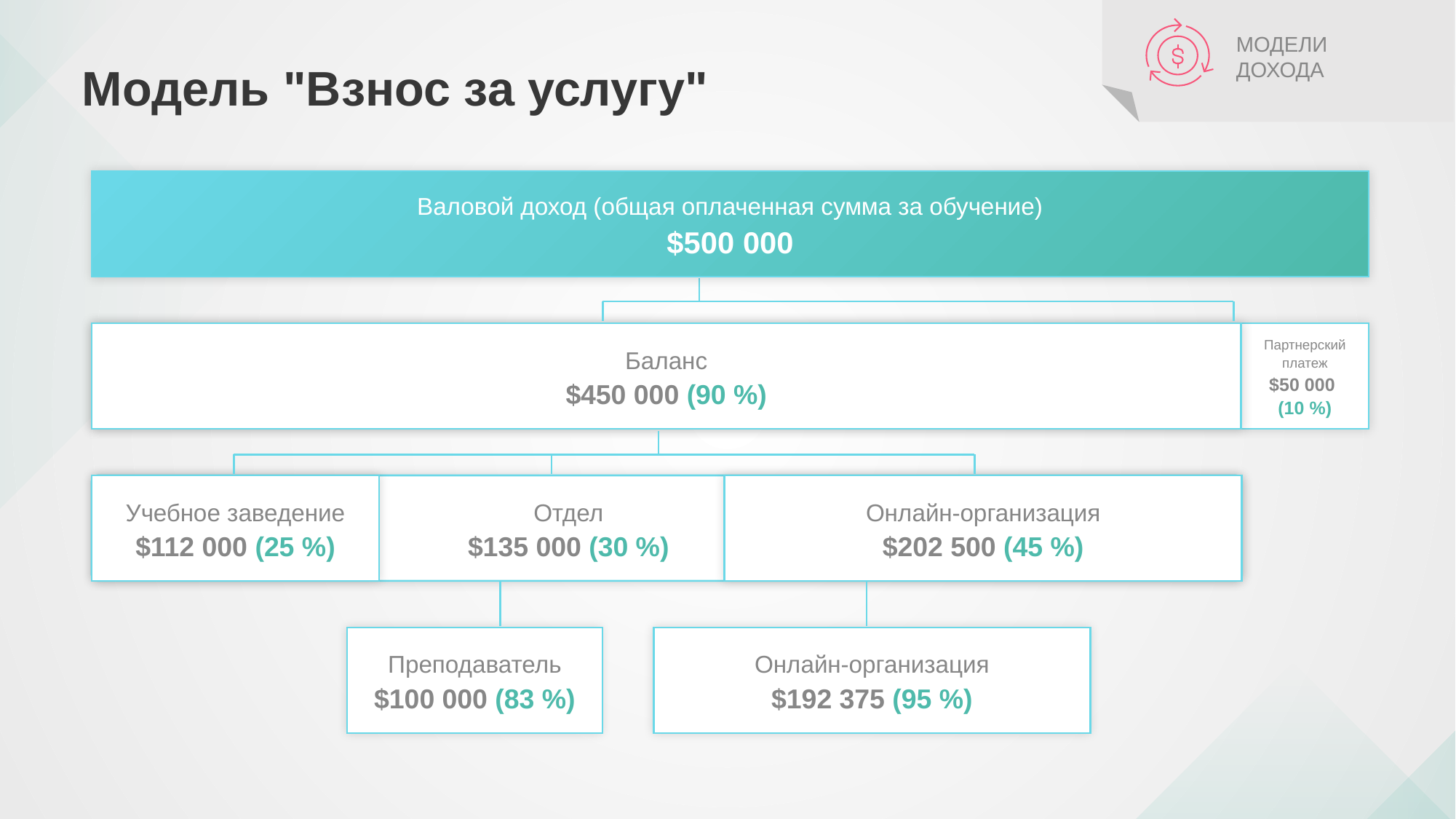

# Модель "Взнос за услугу"
МОДЕЛИ
ДОХОДА
Валовой доход (общая оплаченная сумма за обучение)
$500 000

Баланс
$450 000 (90 %)
Партнерский платеж
$50 000
(10 %)
Отдел
$135 000 (30 %)
Учебное заведение
$112 000 (25 %)
Онлайн-организация
$202 500 (45 %)
Преподаватель
$100 000 (83 %)
Онлайн-организация
$192 375 (95 %)